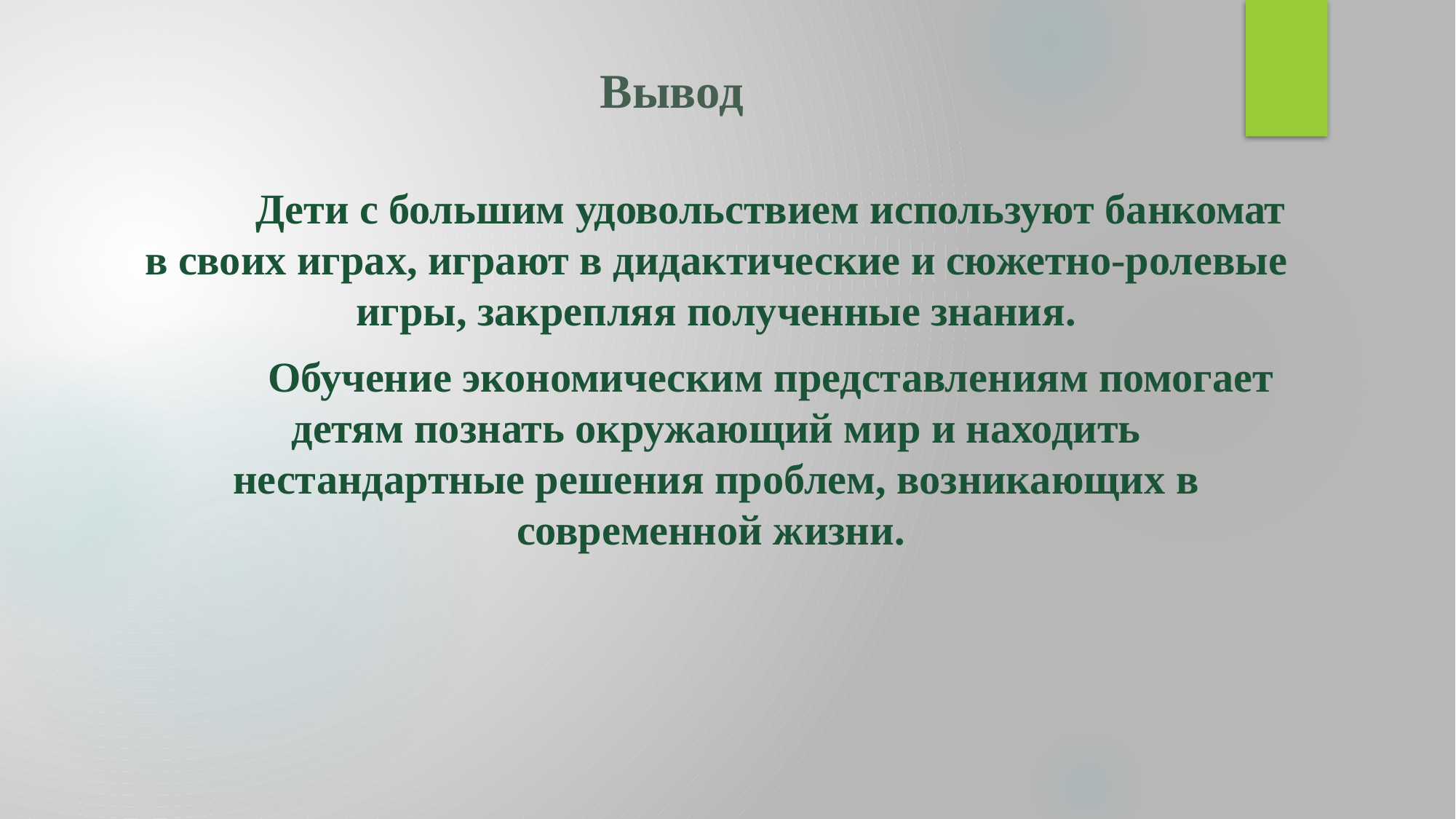

# Вывод
	Дети с большим удовольствием используют банкомат в своих играх, играют в дидактические и сюжетно-ролевые игры, закрепляя полученные знания.
	Обучение экономическим представлениям помогает детям познать окружающий мир и находить нестандартные решения проблем, возникающих в современной жизни.